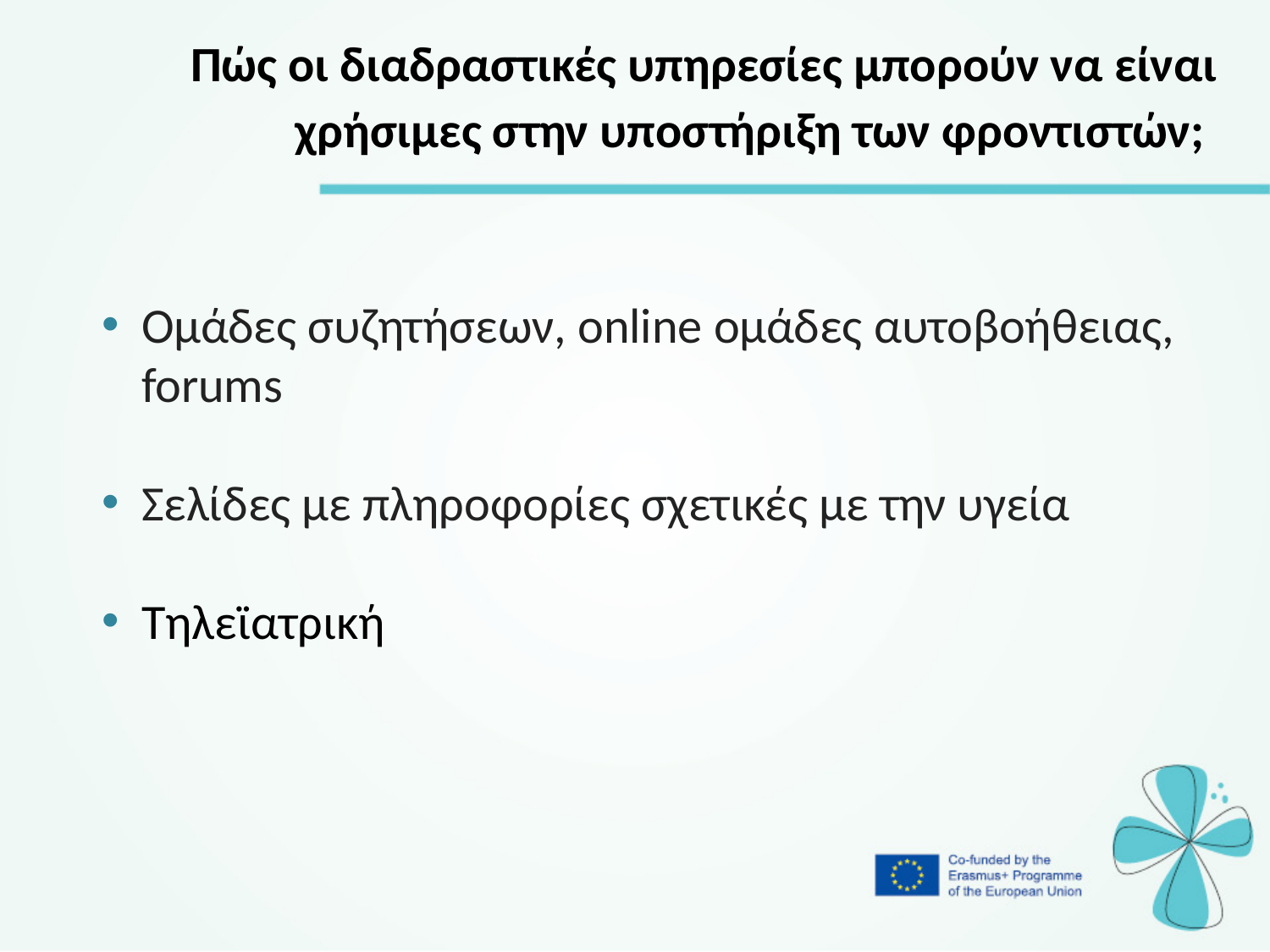

Πώς οι διαδραστικές υπηρεσίες μπορούν να είναι χρήσιμες στην υποστήριξη των φροντιστών;
Ομάδες συζητήσεων, online ομάδες αυτοβοήθειας, forums

Σελίδες με πληροφορίες σχετικές με την υγεία

Τηλεϊατρική